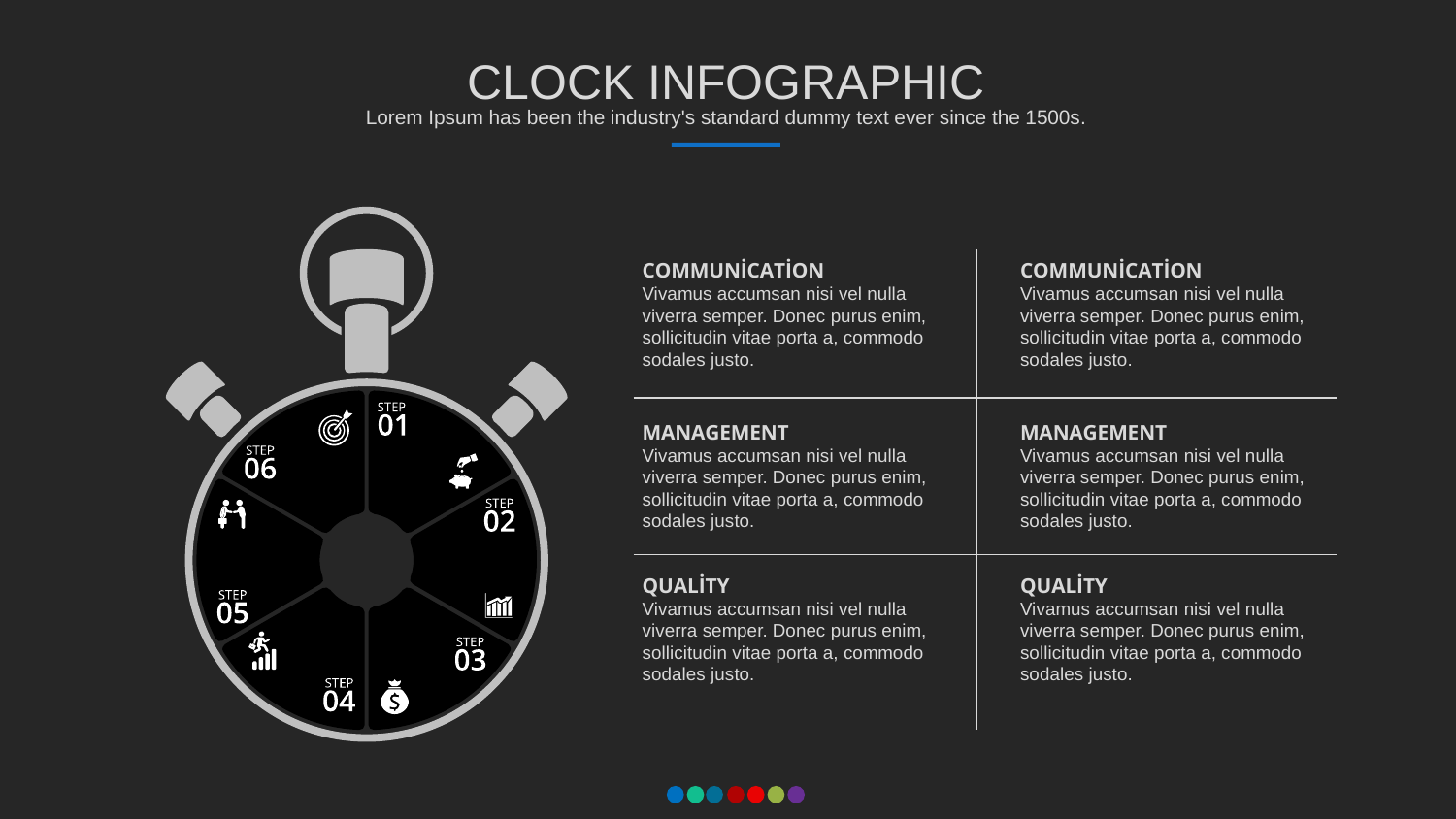

CLOCK INFOGRAPHIC

Lorem Ipsum has been the industry's standard dummy text ever since the 1500s.

COMMUNİCATİON
Vivamus accumsan nisi vel nulla viverra semper. Donec purus enim, sollicitudin vitae porta a, commodo sodales justo.
COMMUNİCATİON
Vivamus accumsan nisi vel nulla viverra semper. Donec purus enim, sollicitudin vitae porta a, commodo sodales justo.

MANAGEMENT
Vivamus accumsan nisi vel nulla viverra semper. Donec purus enim, sollicitudin vitae porta a, commodo sodales justo.
MANAGEMENT
Vivamus accumsan nisi vel nulla viverra semper. Donec purus enim, sollicitudin vitae porta a, commodo sodales justo.

QUALİTY
Vivamus accumsan nisi vel nulla viverra semper. Donec purus enim, sollicitudin vitae porta a, commodo sodales justo.
QUALİTY
Vivamus accumsan nisi vel nulla viverra semper. Donec purus enim, sollicitudin vitae porta a, commodo sodales justo.